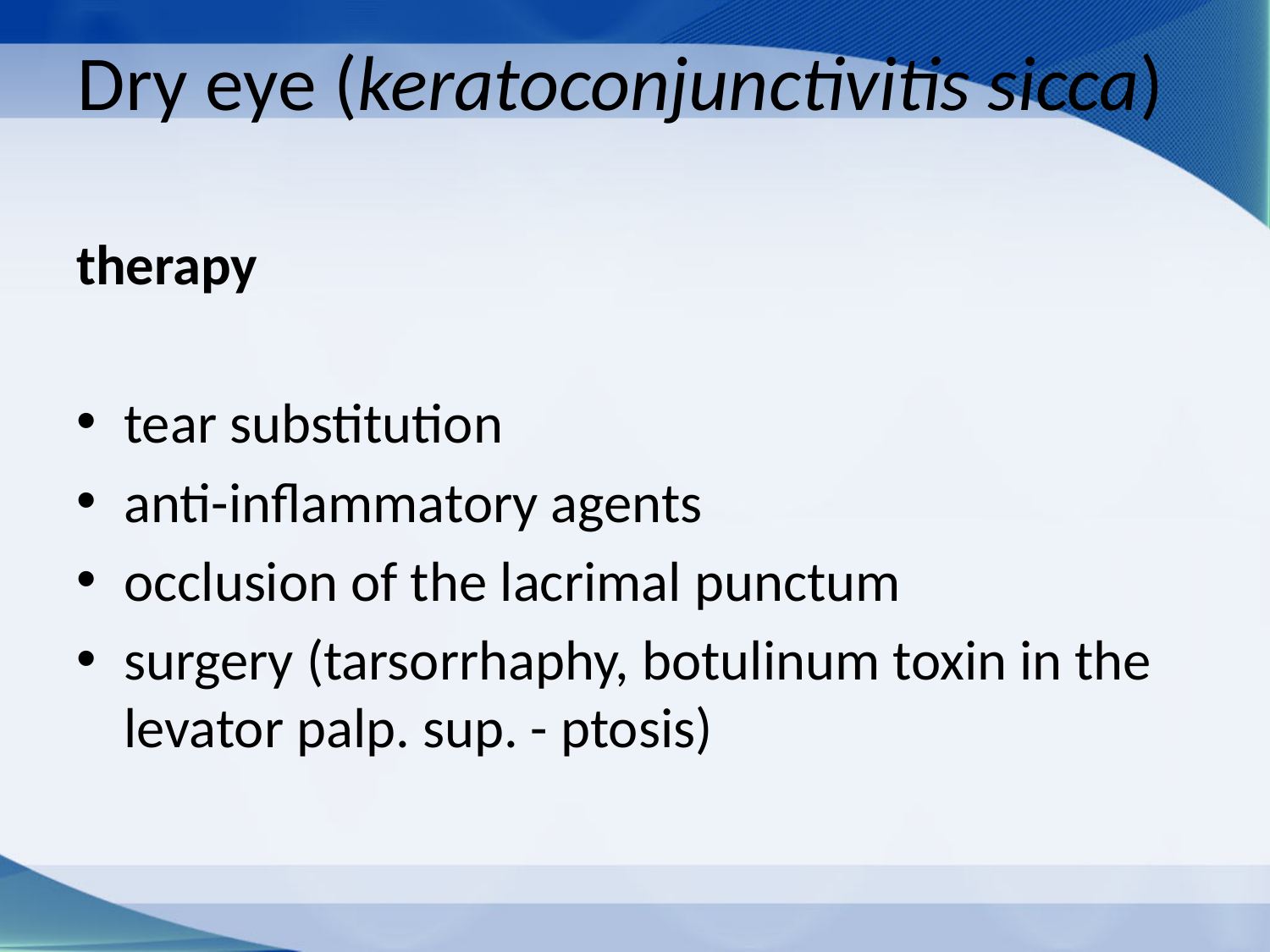

# Dry eye (keratoconjunctivitis sicca)
therapy

tear substitution
anti-inflammatory agents
occlusion of the lacrimal punctum
surgery (tarsorrhaphy, botulinum toxin in the levator palp. sup. - ptosis)